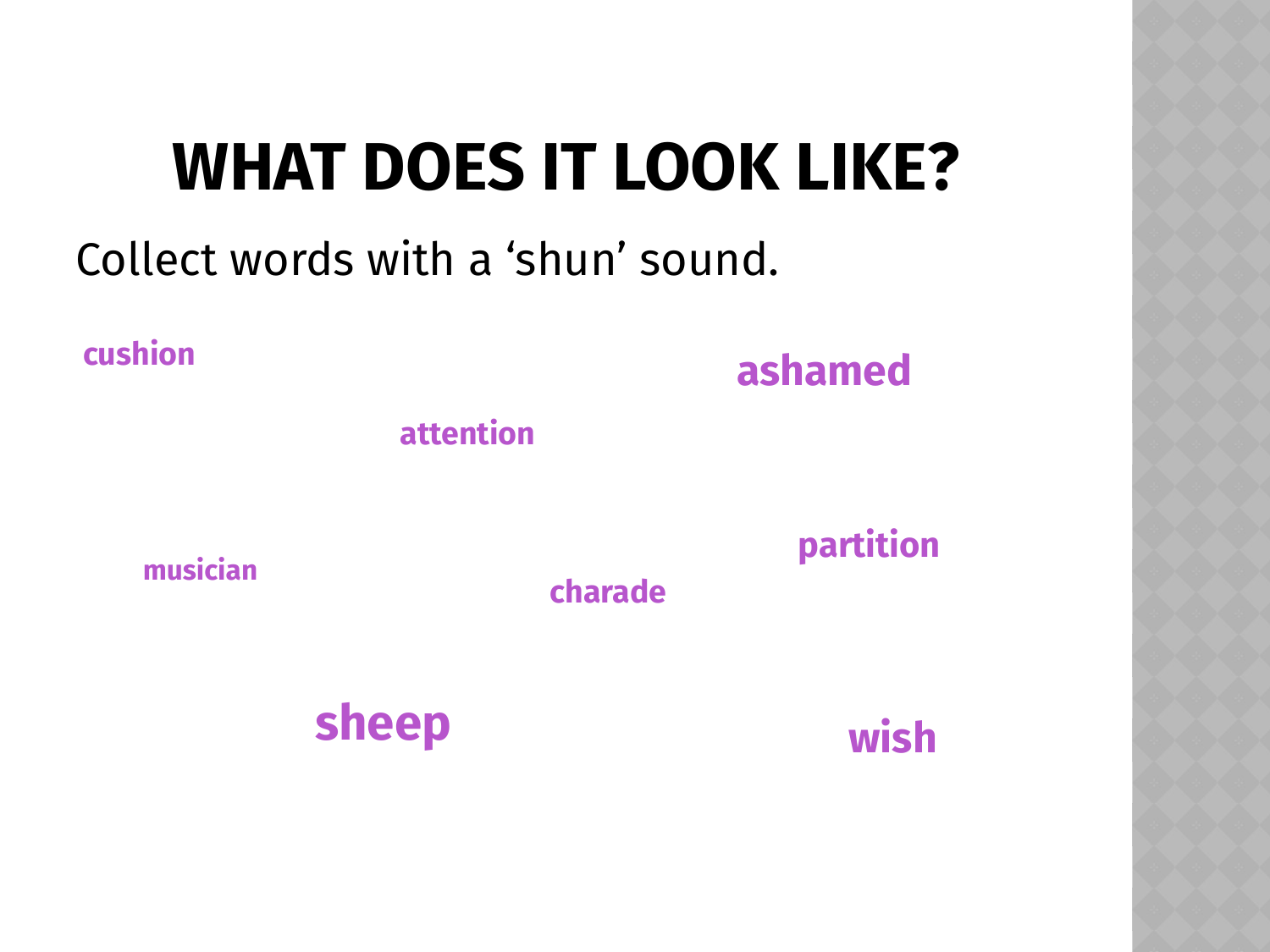

# What does it look like?
Collect words with a ‘shun’ sound.
cushion
ashamed
attention
partition
musician
charade
sheep
wish